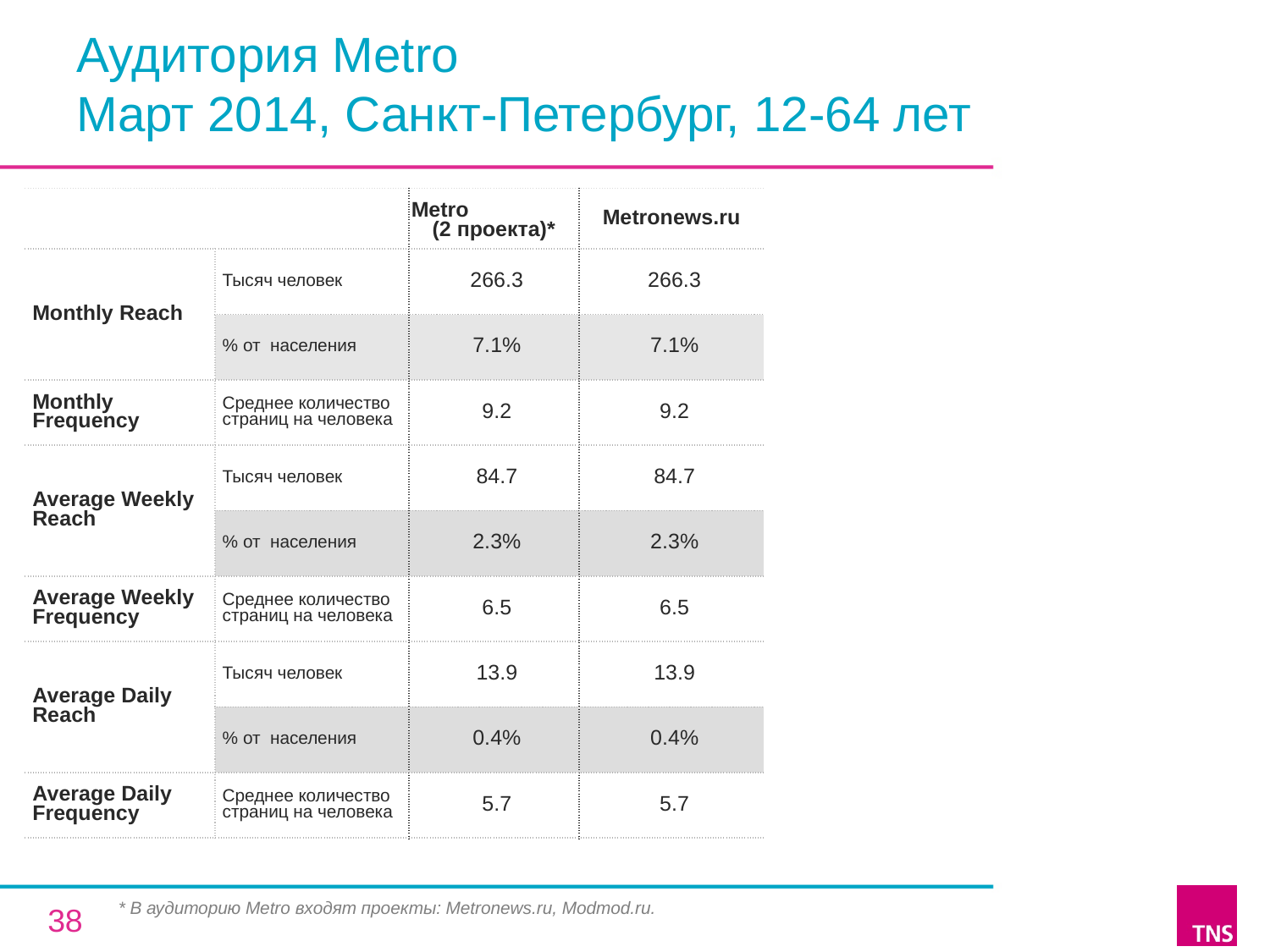

# Аудитория Metro Март 2014, Санкт-Петербург, 12-64 лет
|  |  | Metro (2 проекта)\* | Metronews.ru |
| --- | --- | --- | --- |
| Monthly Reach | Тысяч человек | 266.3 | 266.3 |
|  | % от населения | 7.1% | 7.1% |
| Monthly Frequency | Среднее количество страниц на человека | 9.2 | 9.2 |
| Average Weekly Reach | Тысяч человек | 84.7 | 84.7 |
|  | % от населения | 2.3% | 2.3% |
| Average Weekly Frequency | Среднее количество страниц на человека | 6.5 | 6.5 |
| Average Daily Reach | Тысяч человек | 13.9 | 13.9 |
|  | % от населения | 0.4% | 0.4% |
| Average Daily Frequency | Среднее количество страниц на человека | 5.7 | 5.7 |
* В аудиторию Metro входят проекты: Metronews.ru, Modmod.ru.
38